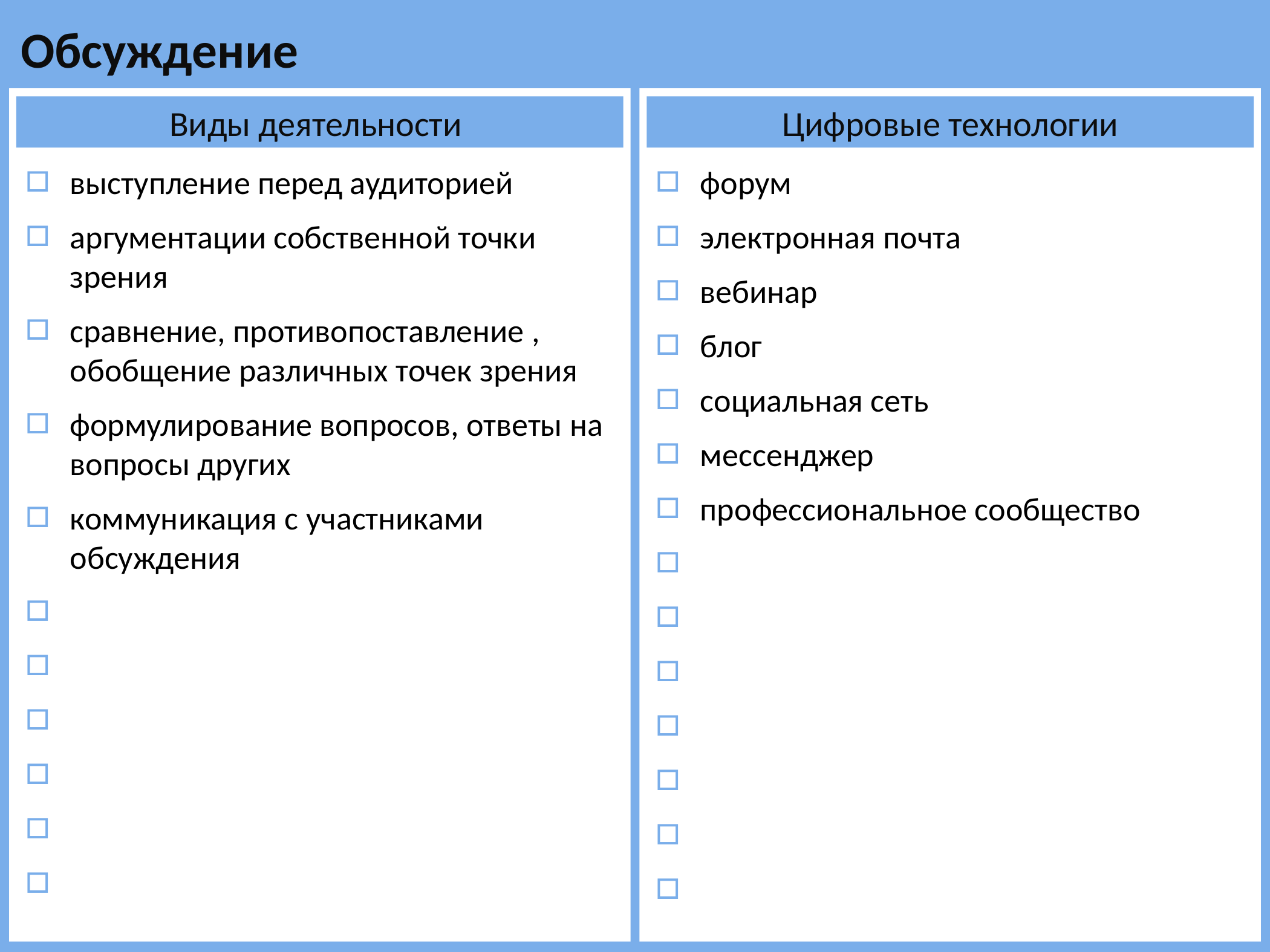

Обсуждение
Reading books, papers;

Виды деятельности
выступление перед аудиторией
аргументации собственной точки зрения
сравнение, противопоставление , обобщение различных точек зрения
формулирование вопросов, ответы на вопросы других
коммуникация с участниками обсуждения
А
А
А
А
АА
АА
Цифровые технологии
форум
электронная почта
вебинар
блог
социальная сеть
мессенджер
профессиональное сообщество
А
А
А
А
А
А
А